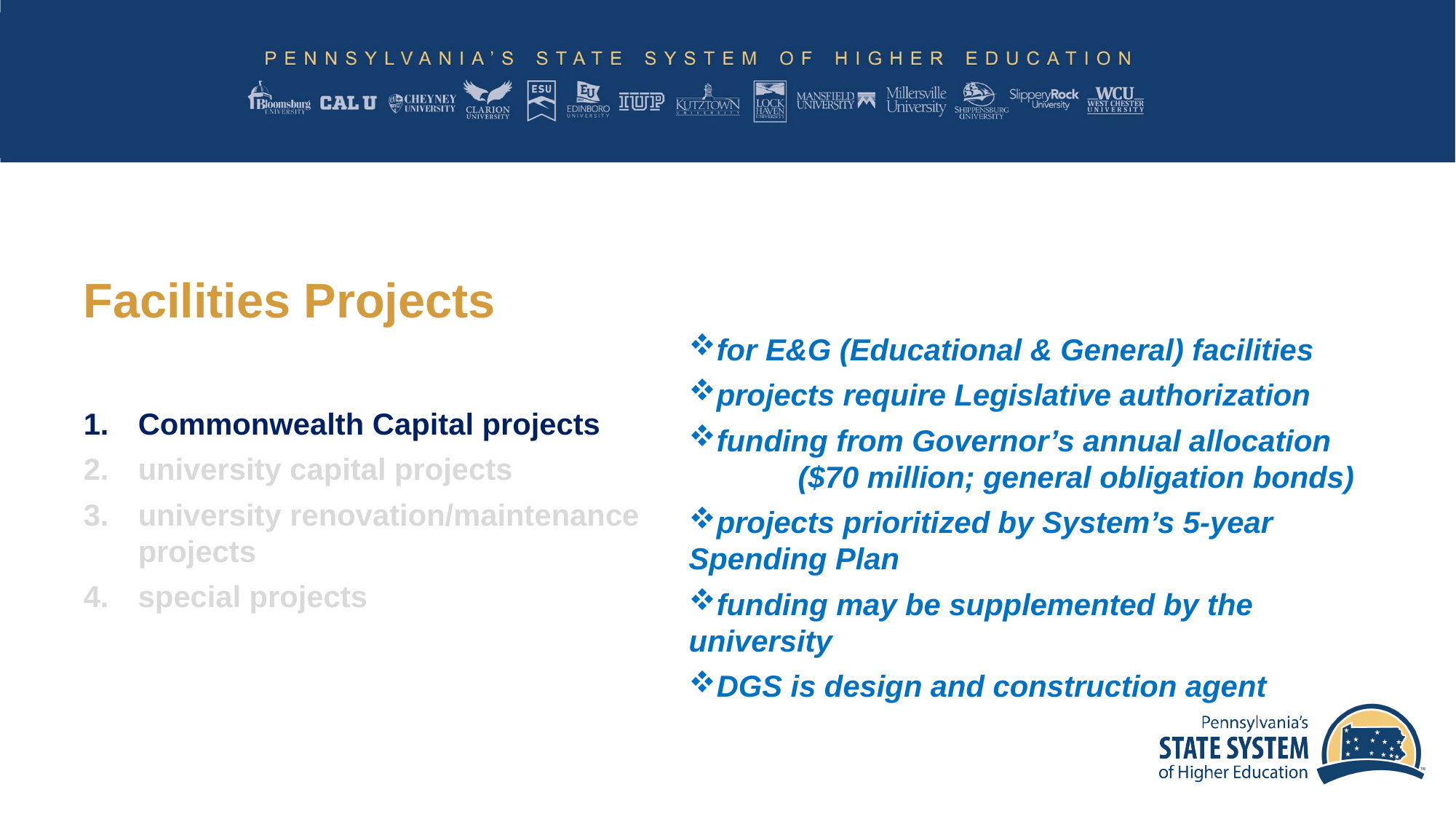

Facilities Projects
for E&G (Educational & General) facilities
projects require Legislative authorization
funding from Governor’s annual allocation   	($70 million; general obligation bonds)
projects prioritized by System’s 5-year 	Spending Plan
funding may be supplemented by the 	university
DGS is design and construction agent

Commonwealth Capital projects
university capital projects
university renovation/maintenance projects
special projects